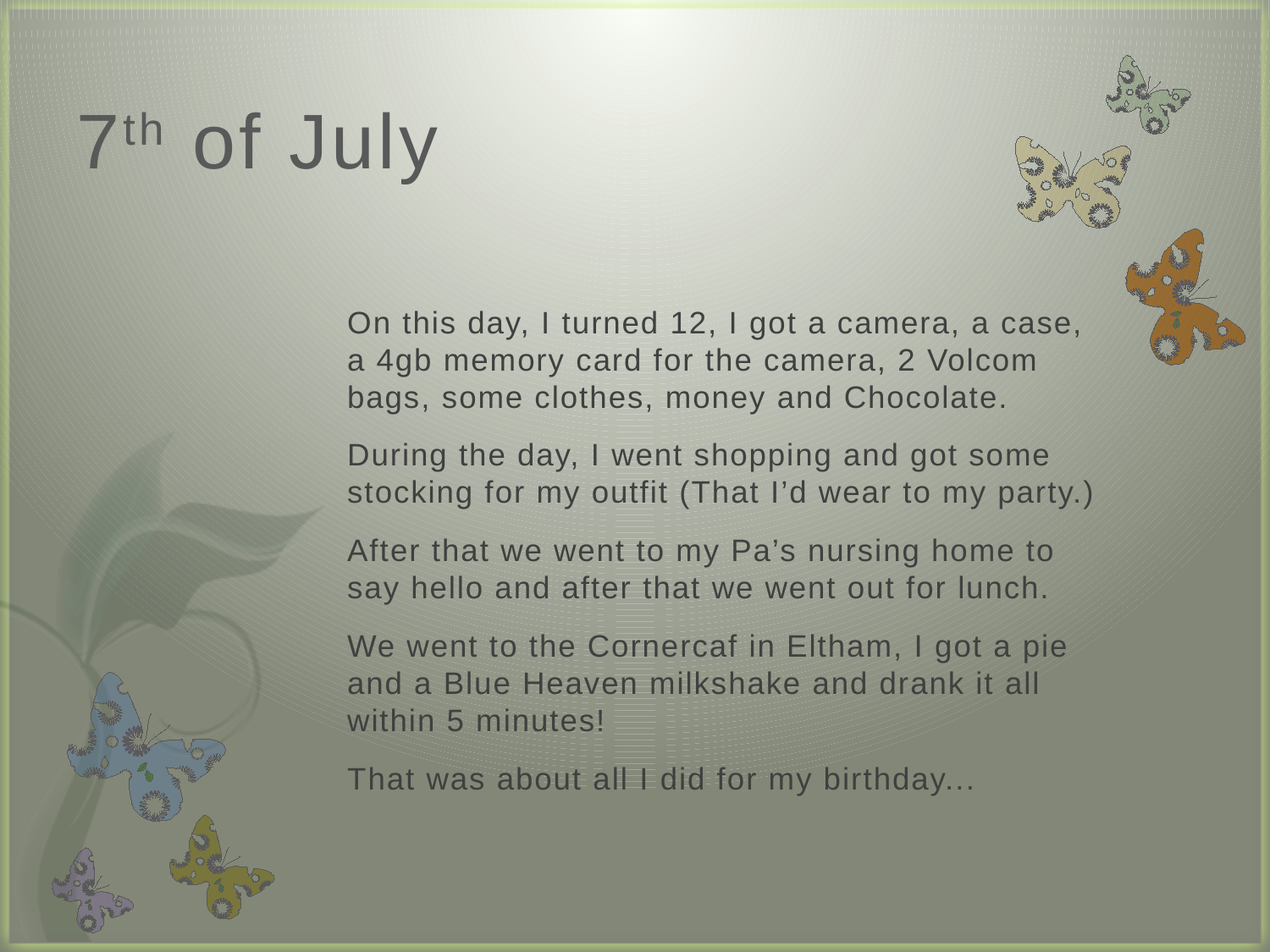

# 7th of July
	On this day, I turned 12, I got a camera, a case, a 4gb memory card for the camera, 2 Volcom bags, some clothes, money and Chocolate.
	During the day, I went shopping and got some stocking for my outfit (That I’d wear to my party.)
	After that we went to my Pa’s nursing home to say hello and after that we went out for lunch.
	We went to the Cornercaf in Eltham, I got a pie and a Blue Heaven milkshake and drank it all within 5 minutes!
	That was about all I did for my birthday...